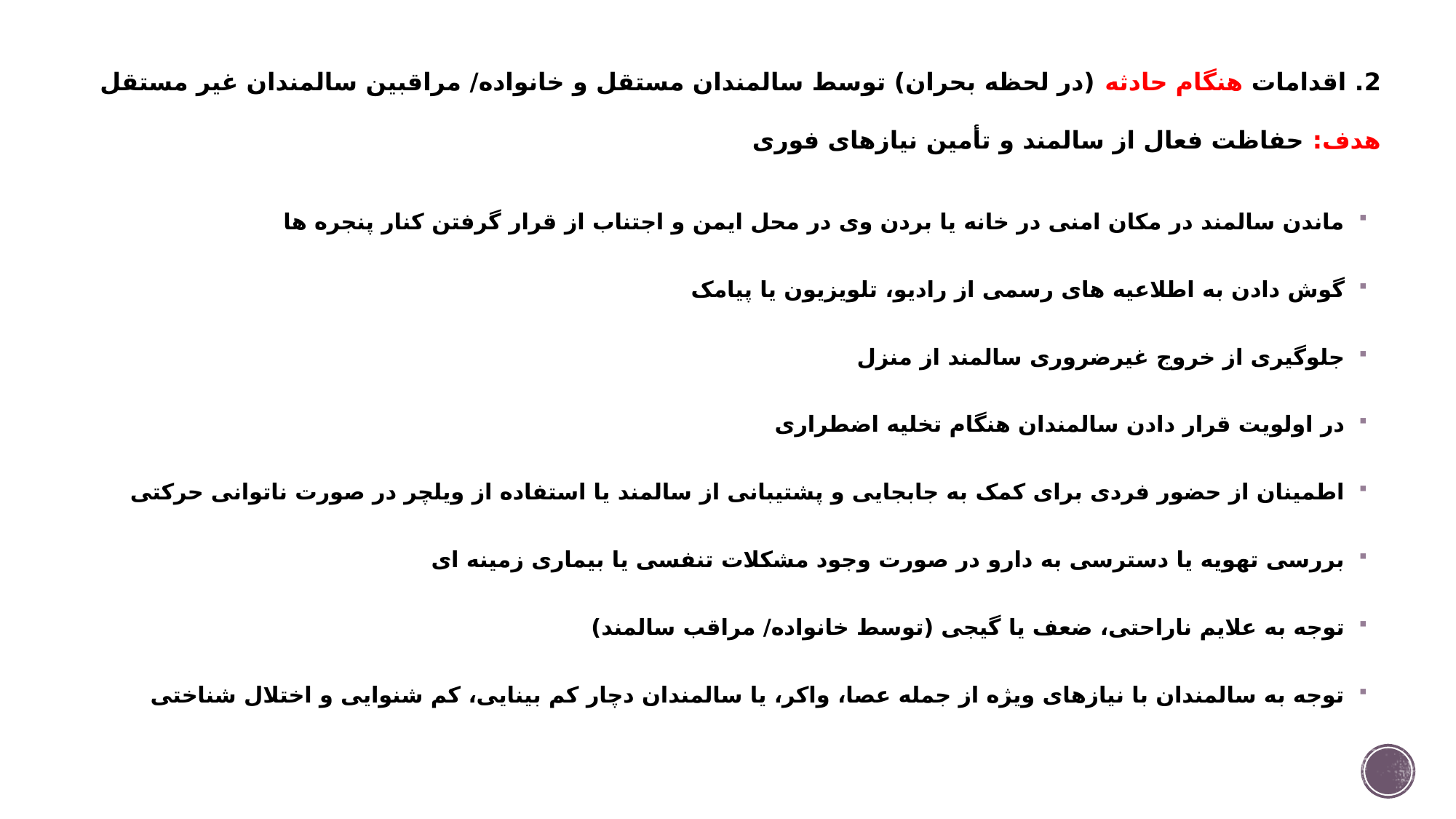

2. اقدامات هنگام حادثه (در لحظه بحران) توسط سالمندان مستقل و خانواده/ مراقبین سالمندان غیر مستقل
هدف: حفاظت فعال از سالمند و تأمین نیازهای فوری
ماندن سالمند در مکان امنی در خانه یا بردن وی در محل ایمن و اجتناب از قرار گرفتن کنار پنجره ها
گوش دادن به اطلاعیه های رسمی از رادیو، تلویزیون یا پیامک
جلوگیری از خروج غیرضروری سالمند از منزل
در اولویت قرار دادن سالمندان هنگام تخلیه اضطراری
اطمینان از حضور فردی برای کمک به جابجایی و پشتیبانی از سالمند یا استفاده از ویلچر در صورت ناتوانی حرکتی
بررسی تهویه یا دسترسی به دارو در صورت وجود مشکلات تنفسی یا بیماری زمینه ای
توجه به علایم ناراحتی، ضعف یا گیجی (توسط خانواده/ مراقب سالمند)
توجه به سالمندان با نیازهای ویژه از جمله عصا، واکر، یا سالمندان دچار کم بینایی، کم شنوایی و اختلال شناختی